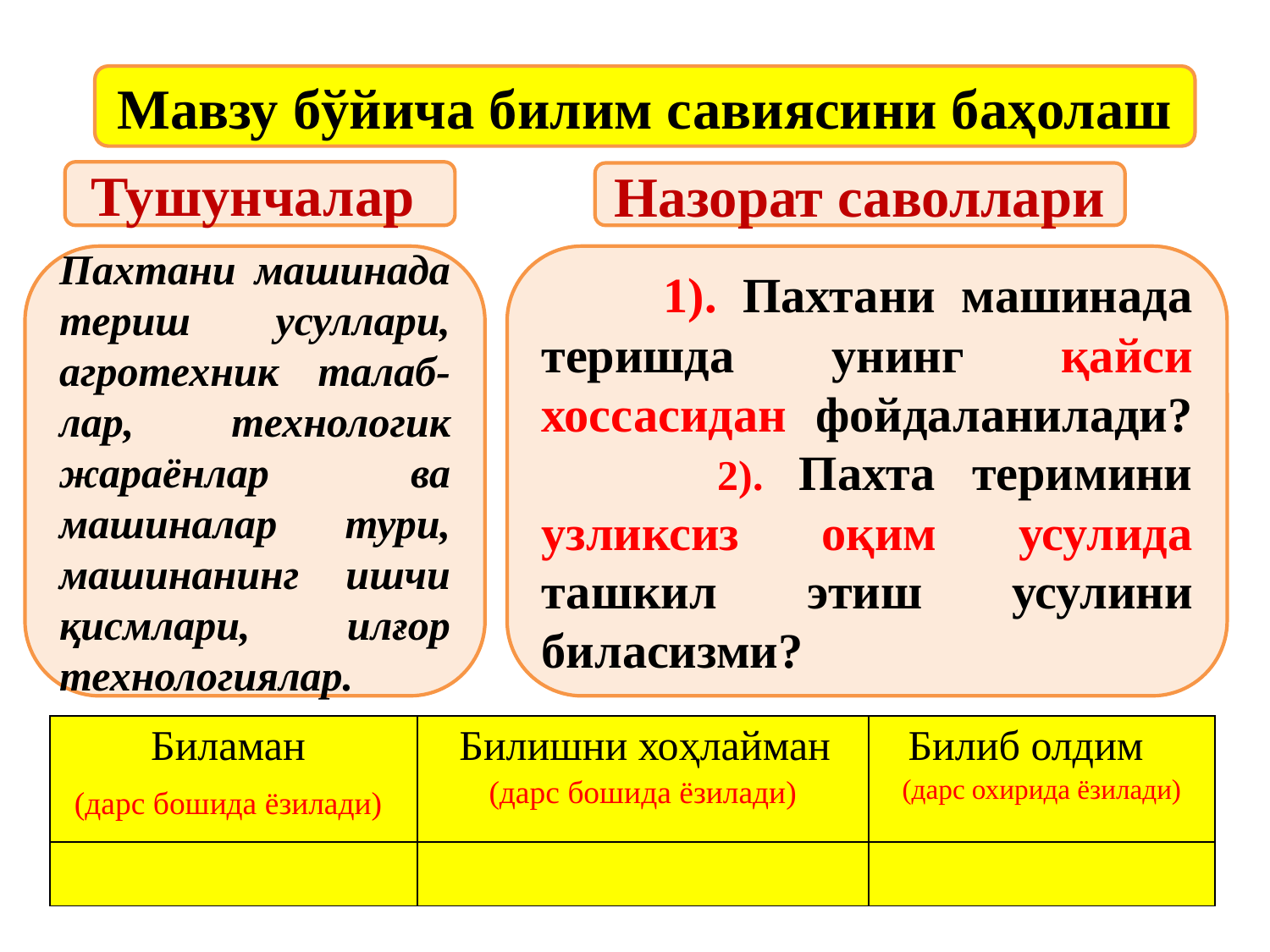

Мавзу бўйича билим савиясини баҳолаш
Тушунчалар
Назорат саволлари
     1). Пахтани машинада теришда унинг қайси хоссасидан  фойдаланилади?
     2). Пахта теримини узликсиз оқим усулида ташкил этиш усулини биласизми?
Пахтани машинада териш усуллари, агротехник талаб-лар,  технологик жараёнлар ва машиналар тури, машинанинг ишчи қисмлари, илғор технологиялар.
| Биламан (дарс бошида ёзилади) | Билишни хоҳлайман (дарс бошида ёзилади) | Билиб олдим (дарс охирида ёзилади) |
| --- | --- | --- |
|  |  |  |